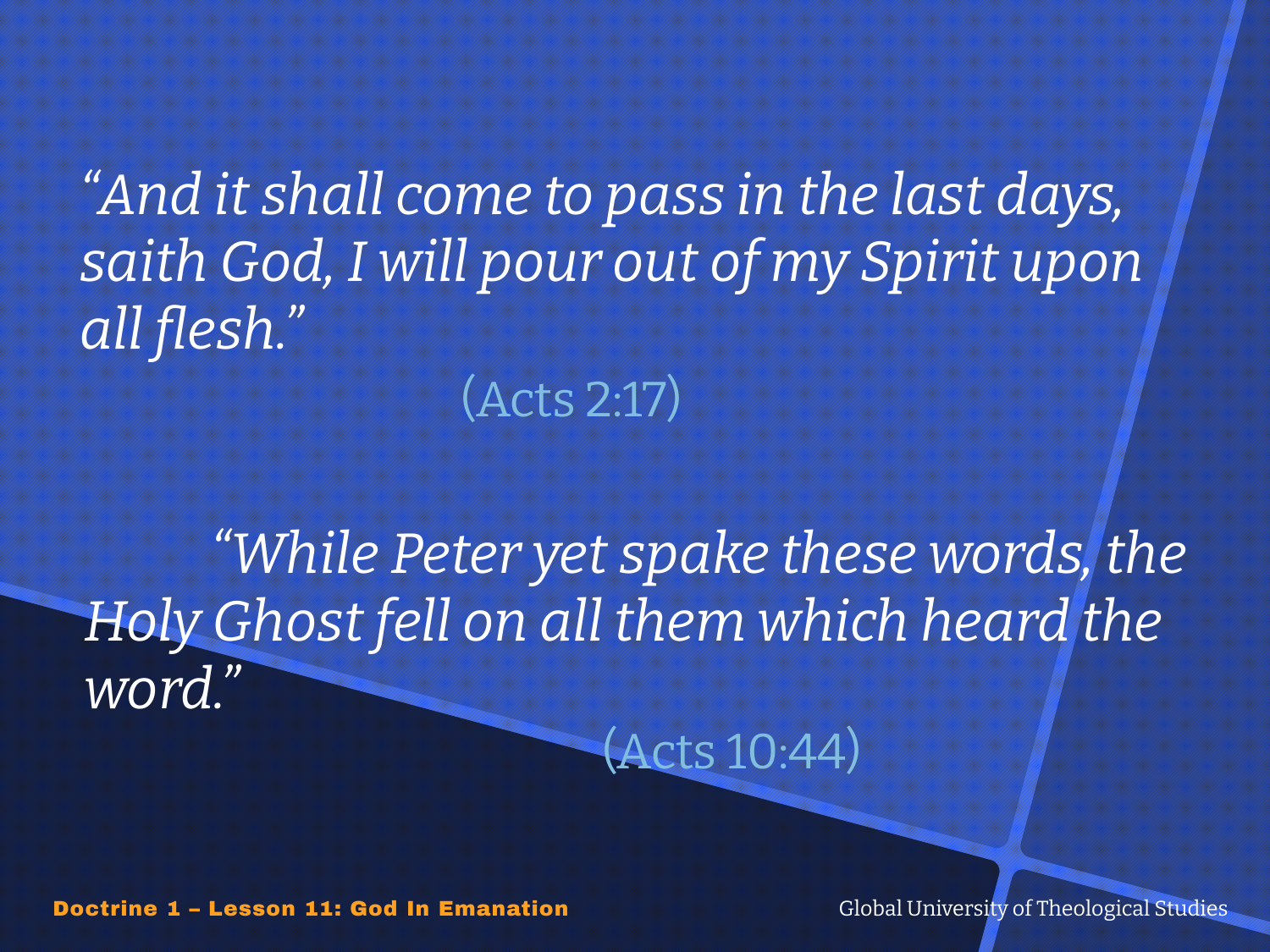

“And it shall come to pass in the last days, saith God, I will pour out of my Spirit upon all flesh.”										(Acts 2:17)
	“While Peter yet spake these words, the Holy Ghost fell on all them which heard the word.”											 (Acts 10:44)

Doctrine 1 – Lesson 11: God In Emanation                                  Global University of Theological Studies